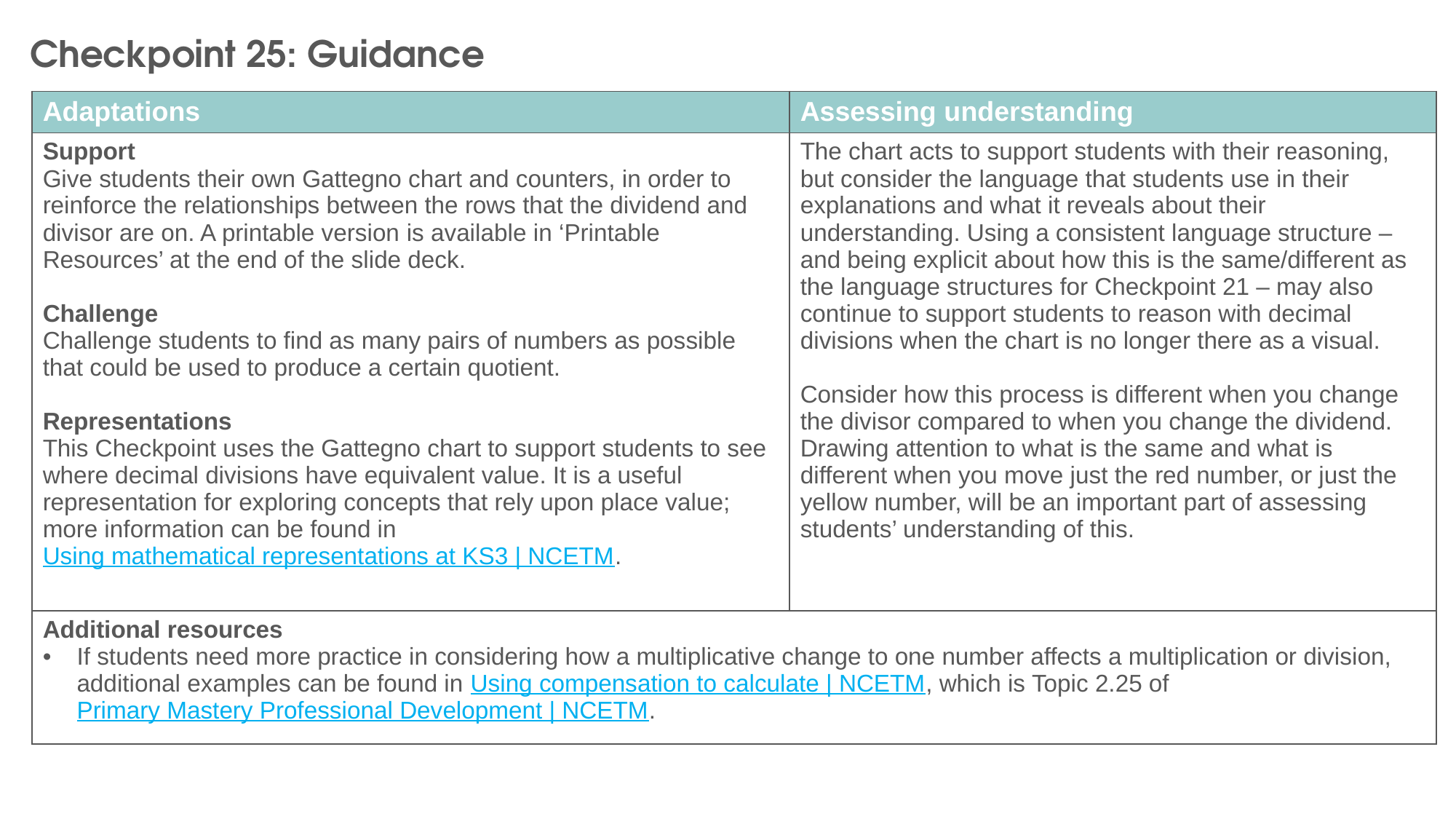

Checkpoint 25: Guidance
| Adaptations | Assessing understanding |
| --- | --- |
| Support Give students their own Gattegno chart and counters, in order to reinforce the relationships between the rows that the dividend and divisor are on. A printable version is available in ‘Printable Resources’ at the end of the slide deck. Challenge Challenge students to find as many pairs of numbers as possible that could be used to produce a certain quotient. Representations This Checkpoint uses the Gattegno chart to support students to see where decimal divisions have equivalent value. It is a useful representation for exploring concepts that rely upon place value; more information can be found in Using mathematical representations at KS3 | NCETM. | The chart acts to support students with their reasoning, but consider the language that students use in their explanations and what it reveals about their understanding. Using a consistent language structure – and being explicit about how this is the same/different as the language structures for Checkpoint 21 – may also continue to support students to reason with decimal divisions when the chart is no longer there as a visual. Consider how this process is different when you change the divisor compared to when you change the dividend. Drawing attention to what is the same and what is different when you move just the red number, or just the yellow number, will be an important part of assessing students’ understanding of this. |
| Additional resources If students need more practice in considering how a multiplicative change to one number affects a multiplication or division, additional examples can be found in Using compensation to calculate | NCETM, which is Topic 2.25 of Primary Mastery Professional Development | NCETM. |  |